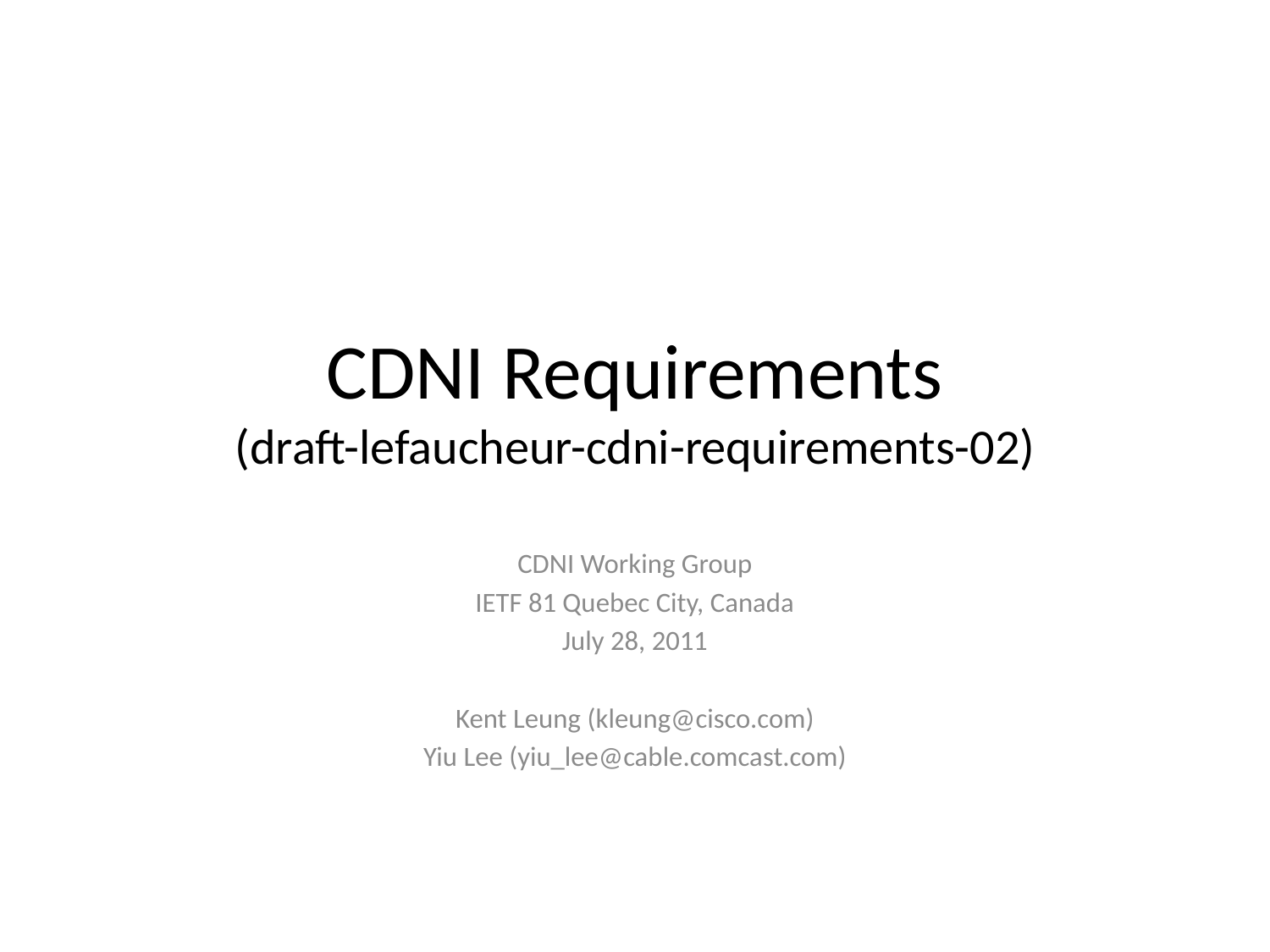

# CDNI Requirements (draft-lefaucheur-cdni-requirements-02)
CDNI Working Group
IETF 81 Quebec City, Canada
July 28, 2011

Kent Leung (kleung@cisco.com)
Yiu Lee (yiu_lee@cable.comcast.com)